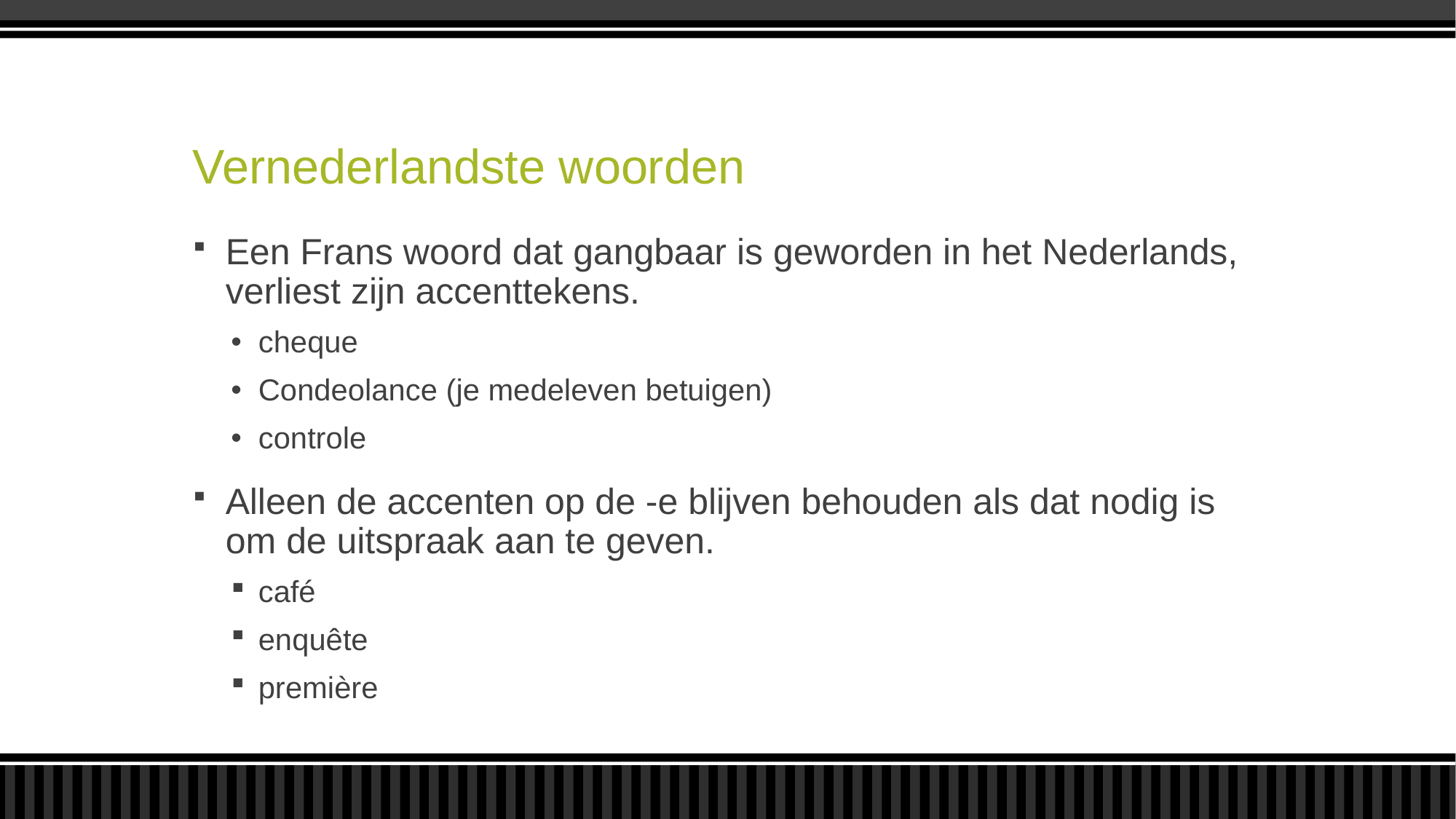

# Vernederlandste woorden
Een Frans woord dat gangbaar is geworden in het Nederlands, verliest zijn accenttekens.
cheque
Condeolance (je medeleven betuigen)
controle
Alleen de accenten op de -e blijven behouden als dat nodig is om de uitspraak aan te geven.
café
enquête
première